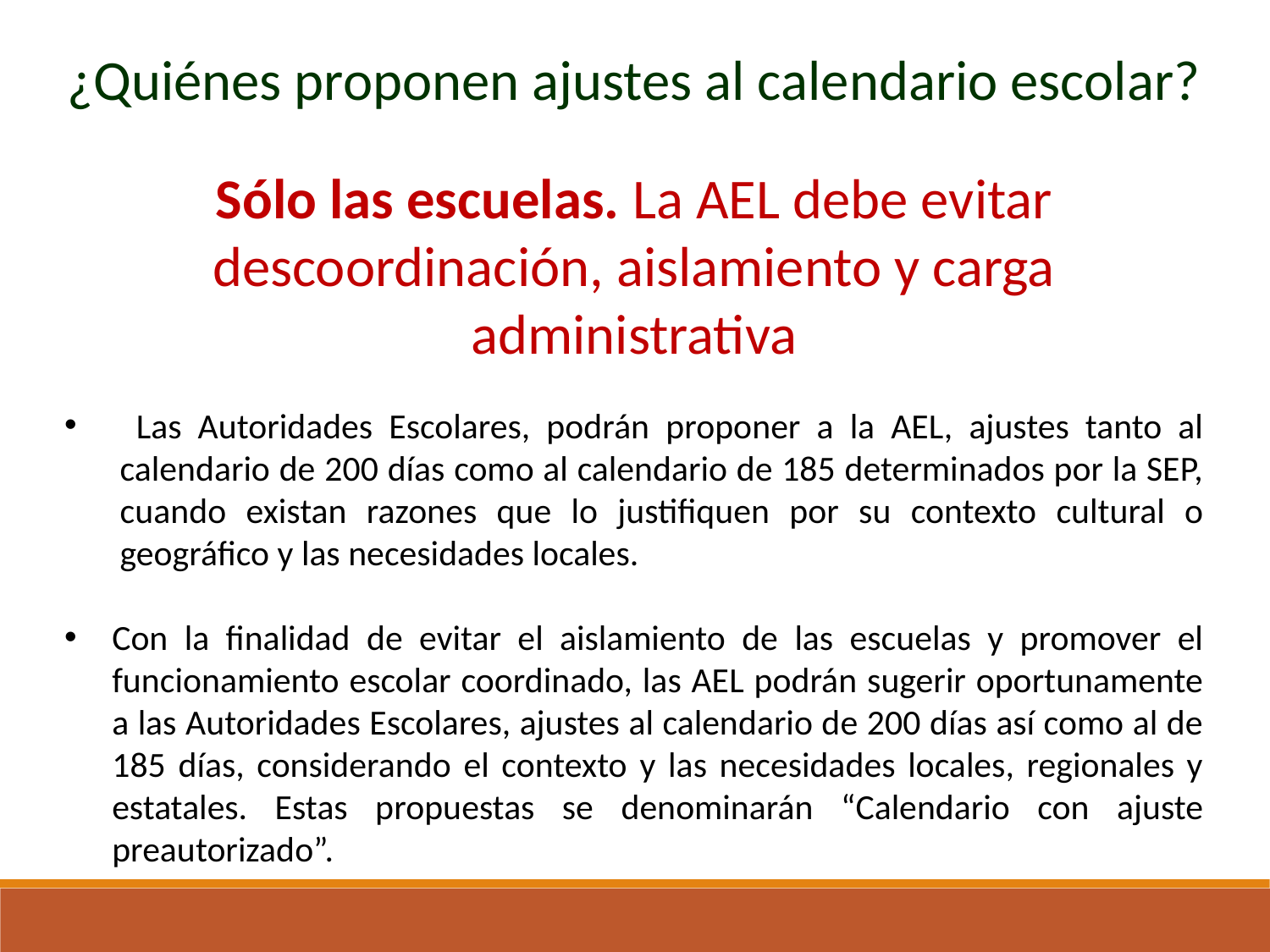

¿Quiénes proponen ajustes al calendario escolar?

Sólo las escuelas. La AEL debe evitar descoordinación, aislamiento y carga administrativa

 Las Autoridades Escolares, podrán proponer a la AEL, ajustes tanto al calendario de 200 días como al calendario de 185 determinados por la SEP, cuando existan razones que lo justifiquen por su contexto cultural o geográfico y las necesidades locales.

Con la finalidad de evitar el aislamiento de las escuelas y promover el funcionamiento escolar coordinado, las AEL podrán sugerir oportunamente a las Autoridades Escolares, ajustes al calendario de 200 días así como al de 185 días, considerando el contexto y las necesidades locales, regionales y estatales. Estas propuestas se denominarán “Calendario con ajuste preautorizado”.